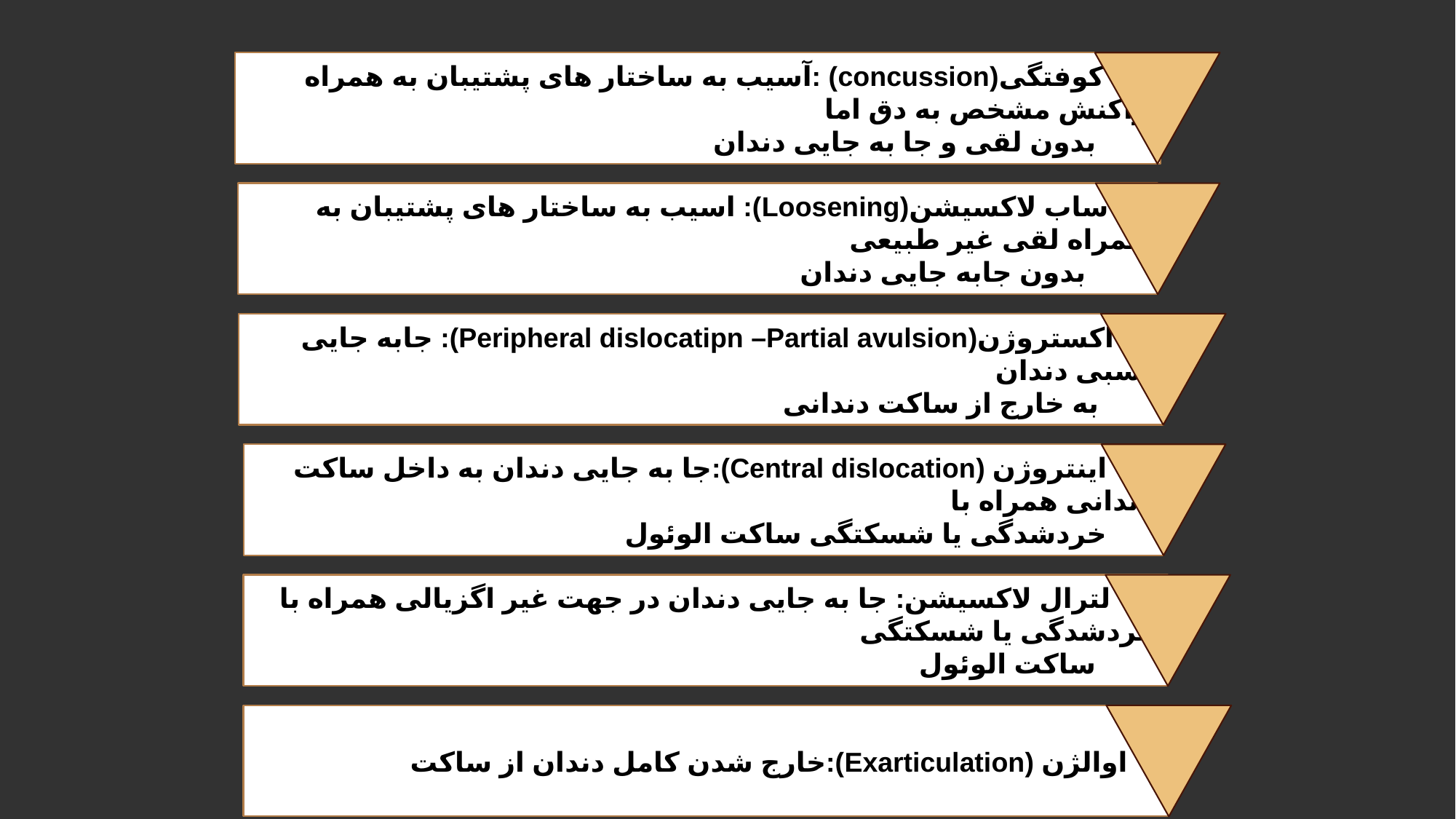

کوفتگی(concussion) :آسیب به ساختار های پشتیبان به همراه واکنش مشخص به دق اما
       بدون لقی و جا به جایی دندان

     ساب لاکسیشن(Loosening): اسیب به ساختار های پشتیبان به همراه لقی غیر طبیعی
        بدون جابه جایی دندان
     اکستروژن(Peripheral dislocatipn –Partial avulsion): جابه جایی نسبی دندان
       به خارج از ساکت دندانی

      اینتروژن (Central dislocation):جا به جایی دندان به داخل ساکت دندانی همراه با
      خردشدگی یا شسکتگی ساکت الوئول
      لترال لاکسیشن: جا به جایی دندان در جهت غیر اگزیالی همراه با خردشدگی یا شسکتگی
        ساکت الوئول

    اوالژن (Exarticulation):خارج شدن کامل دندان از ساکت